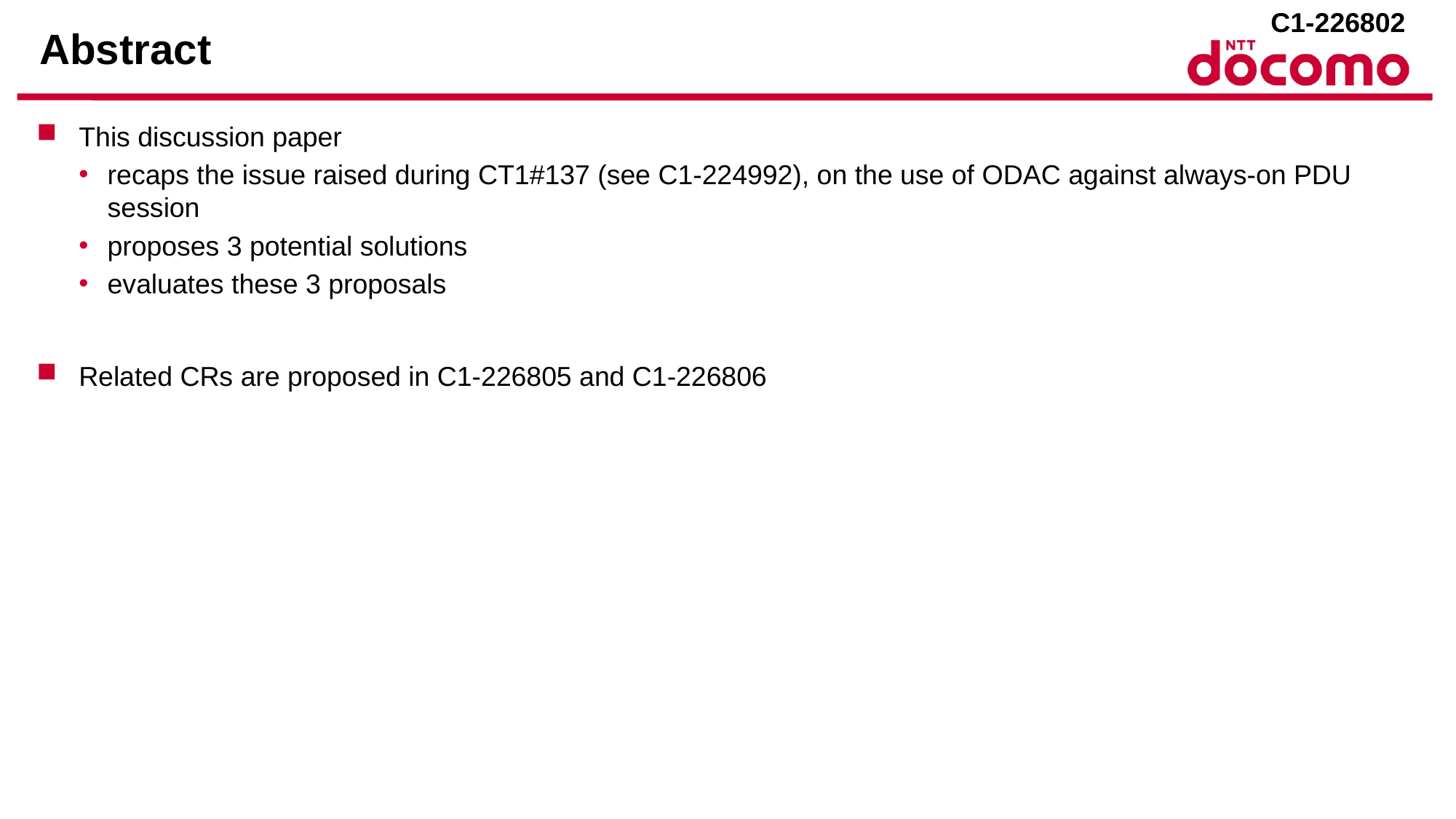

# Abstract
This discussion paper
recaps the issue raised during CT1#137 (see C1-224992), on the use of ODAC against always-on PDU session
proposes 3 potential solutions
evaluates these 3 proposals

Related CRs are proposed in C1-226805 and C1-226806